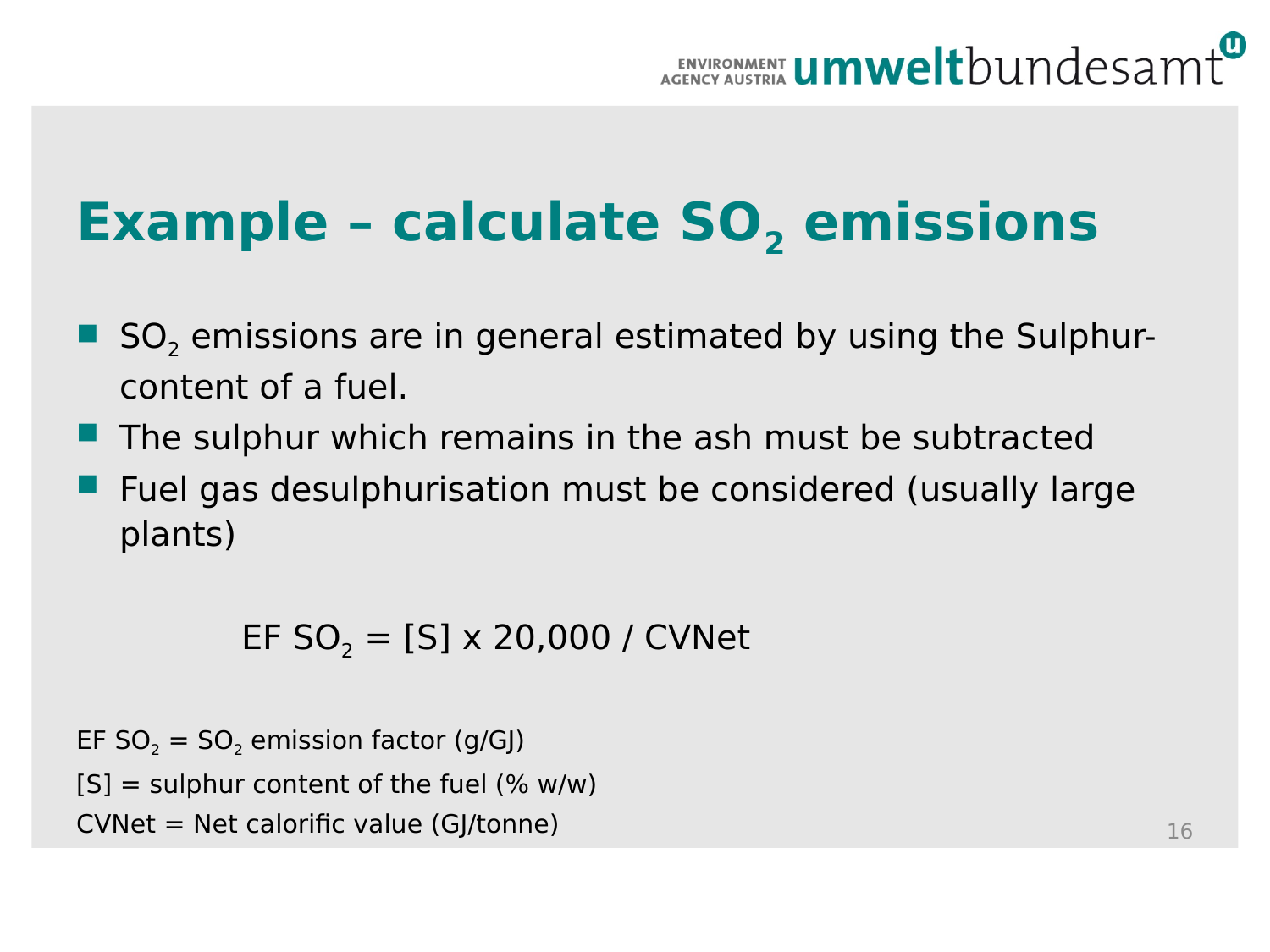

# Example – calculate SO2 emissions
SO2 emissions are in general estimated by using the Sulphur-content of a fuel.
The sulphur which remains in the ash must be subtracted
Fuel gas desulphurisation must be considered (usually large plants)

		EF SO2 = [S] x 20,000 / CVNet

EF SO2 = SO2 emission factor (g/GJ)
[S] = sulphur content of the fuel (% w/w)
CVNet = Net calorific value (GJ/tonne)
16